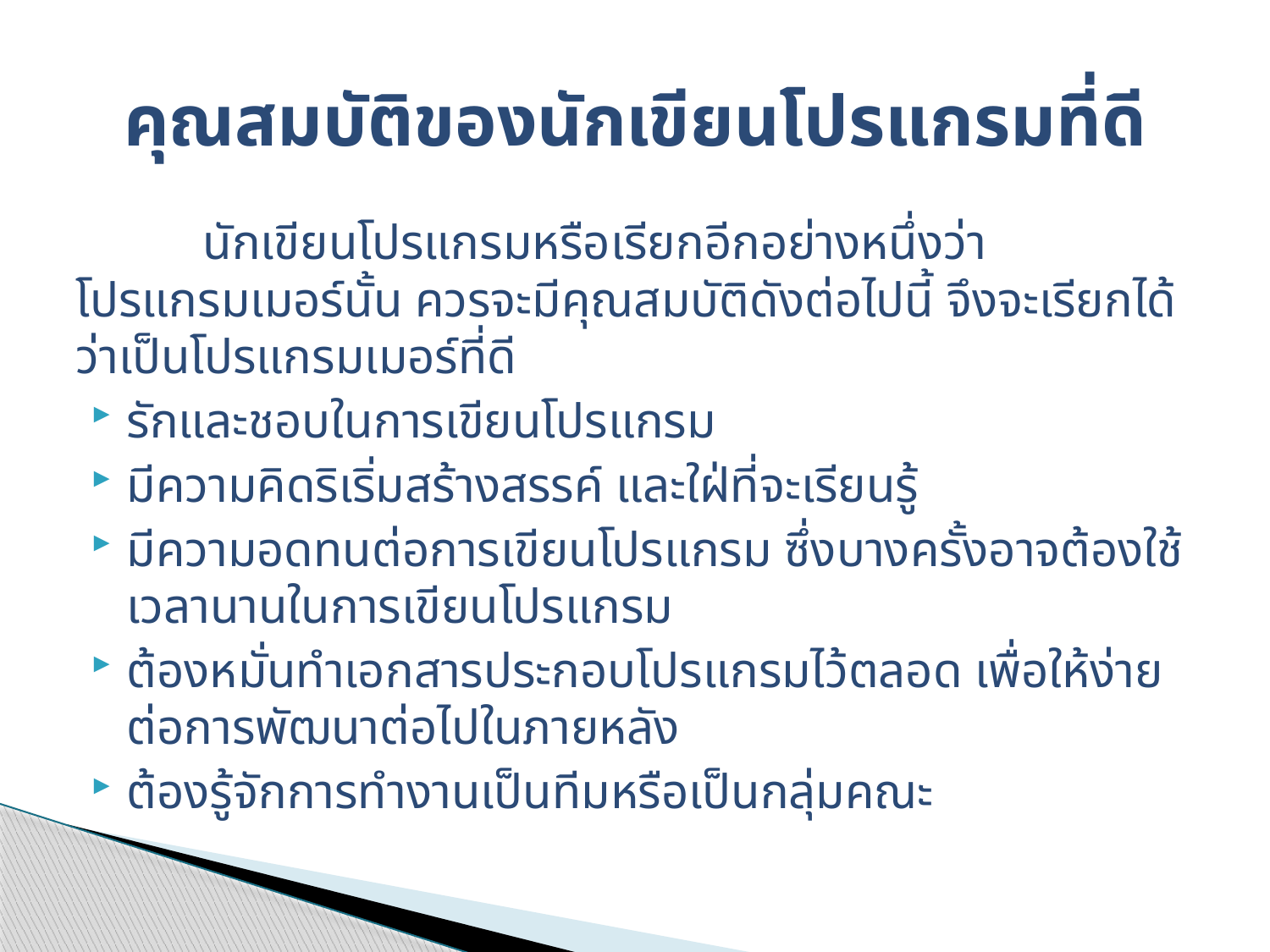

# คุณสมบัติของนักเขียนโปรแกรมที่ดี
	นักเขียนโปรแกรมหรือเรียกอีกอย่างหนึ่งว่า โปรแกรมเมอร์นั้น ควรจะมีคุณสมบัติดังต่อไปนี้ จึงจะเรียกได้ว่าเป็นโปรแกรมเมอร์ที่ดี
รักและชอบในการเขียนโปรแกรม
มีความคิดริเริ่มสร้างสรรค์ และใฝ่ที่จะเรียนรู้
มีความอดทนต่อการเขียนโปรแกรม ซึ่งบางครั้งอาจต้องใช้เวลานานในการเขียนโปรแกรม
ต้องหมั่นทำเอกสารประกอบโปรแกรมไว้ตลอด เพื่อให้ง่ายต่อการพัฒนาต่อไปในภายหลัง
ต้องรู้จักการทำงานเป็นทีมหรือเป็นกลุ่มคณะ